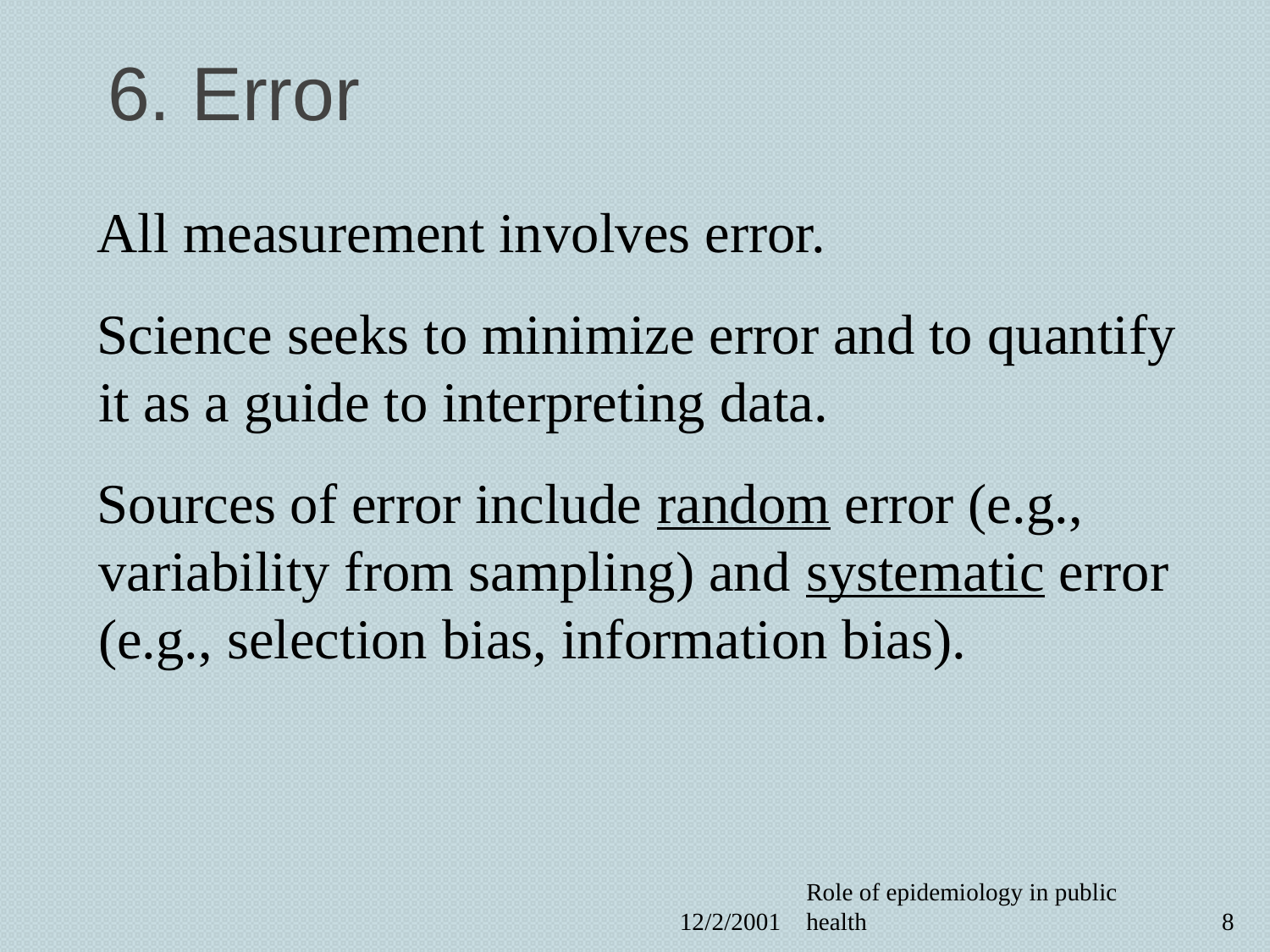

# 6. Error
All measurement involves error.
Science seeks to minimize error and to quantify it as a guide to interpreting data.
Sources of error include random error (e.g., variability from sampling) and systematic error (e.g., selection bias, information bias).
12/2/2001
Role of epidemiology in public health
8